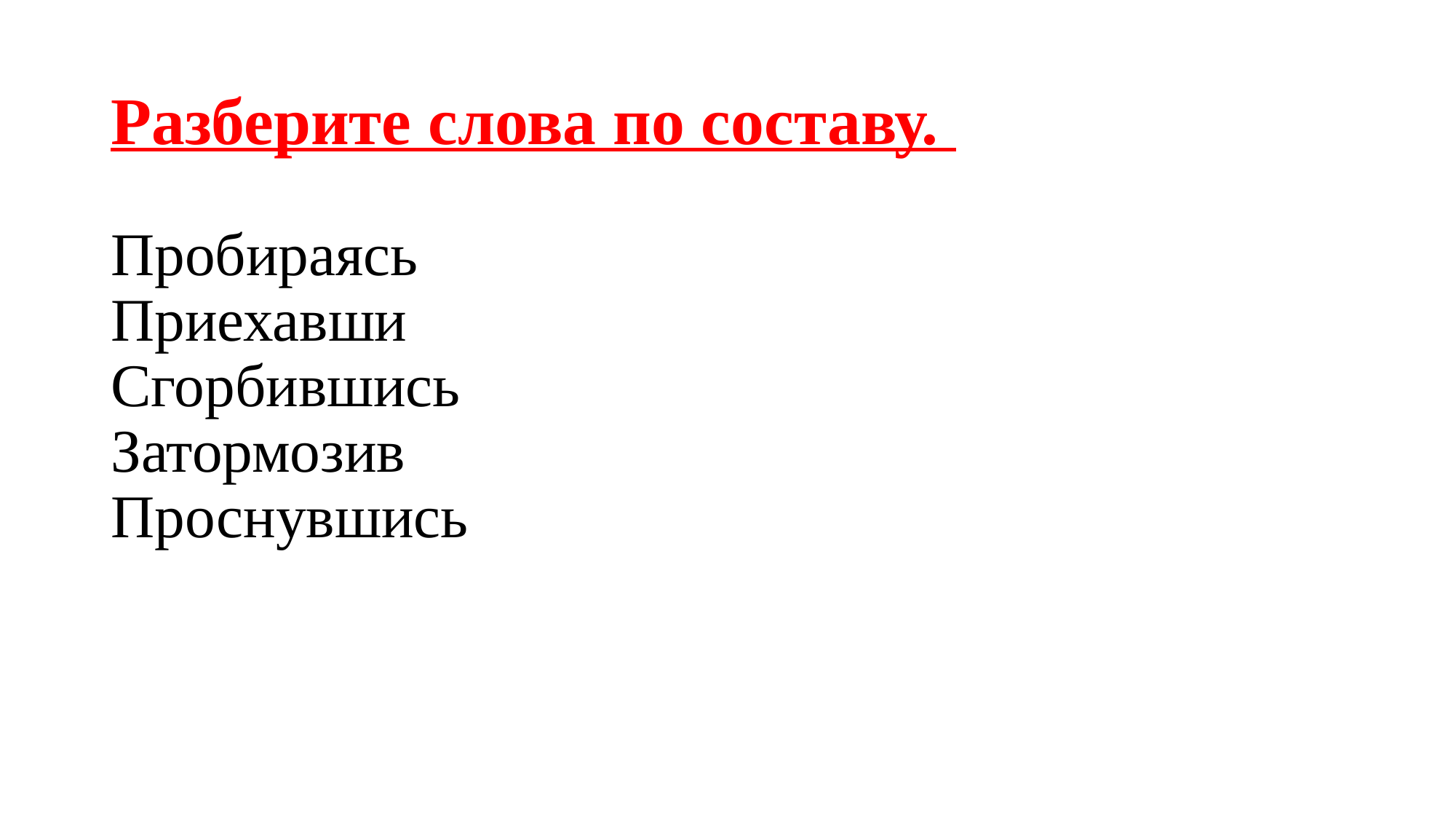

# Разберите слова по составу.
Пробираясь
Приехавши
Сгорбившись
Затормозив
Проснувшись